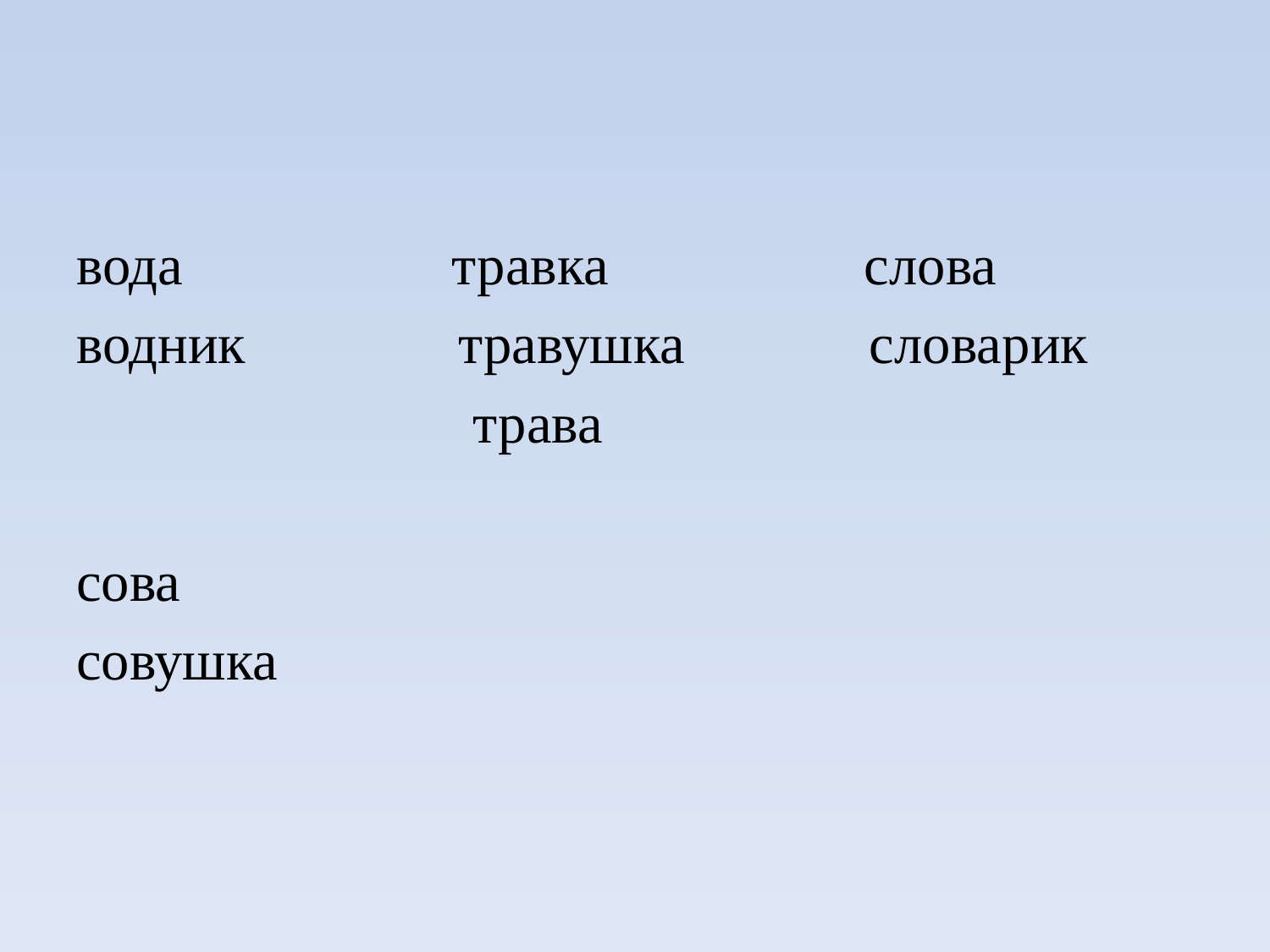

вода                   травка                  слова
водник               травушка             словарик
                            трава

сова
совушка